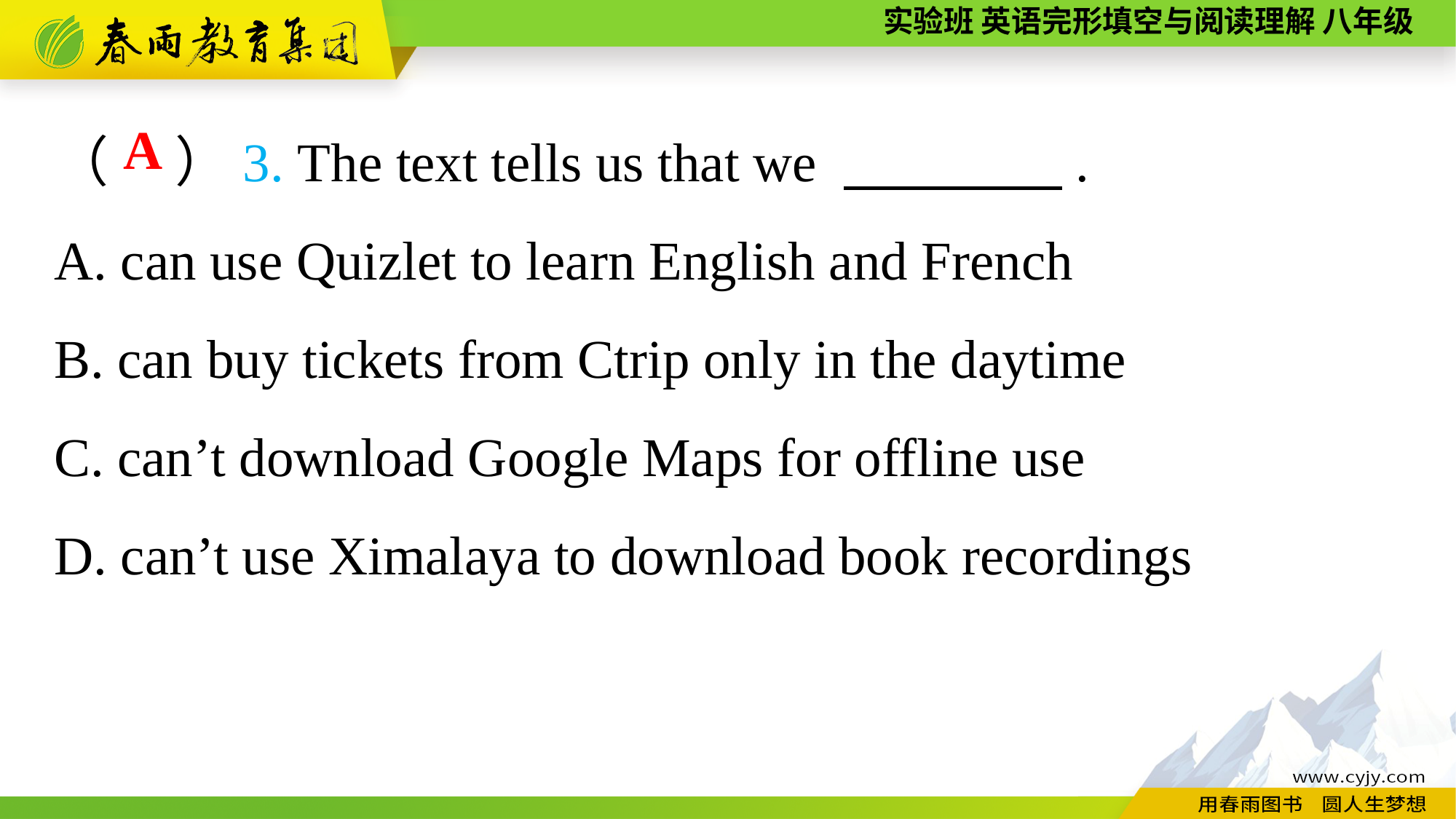

（ 　）3. The text tells us that we 　　　　.
A. can use Quizlet to learn English and French
B. can buy tickets from Ctrip only in the daytime
C. can’t download Google Maps for offline use
D. can’t use Ximalaya to download book recordings
A